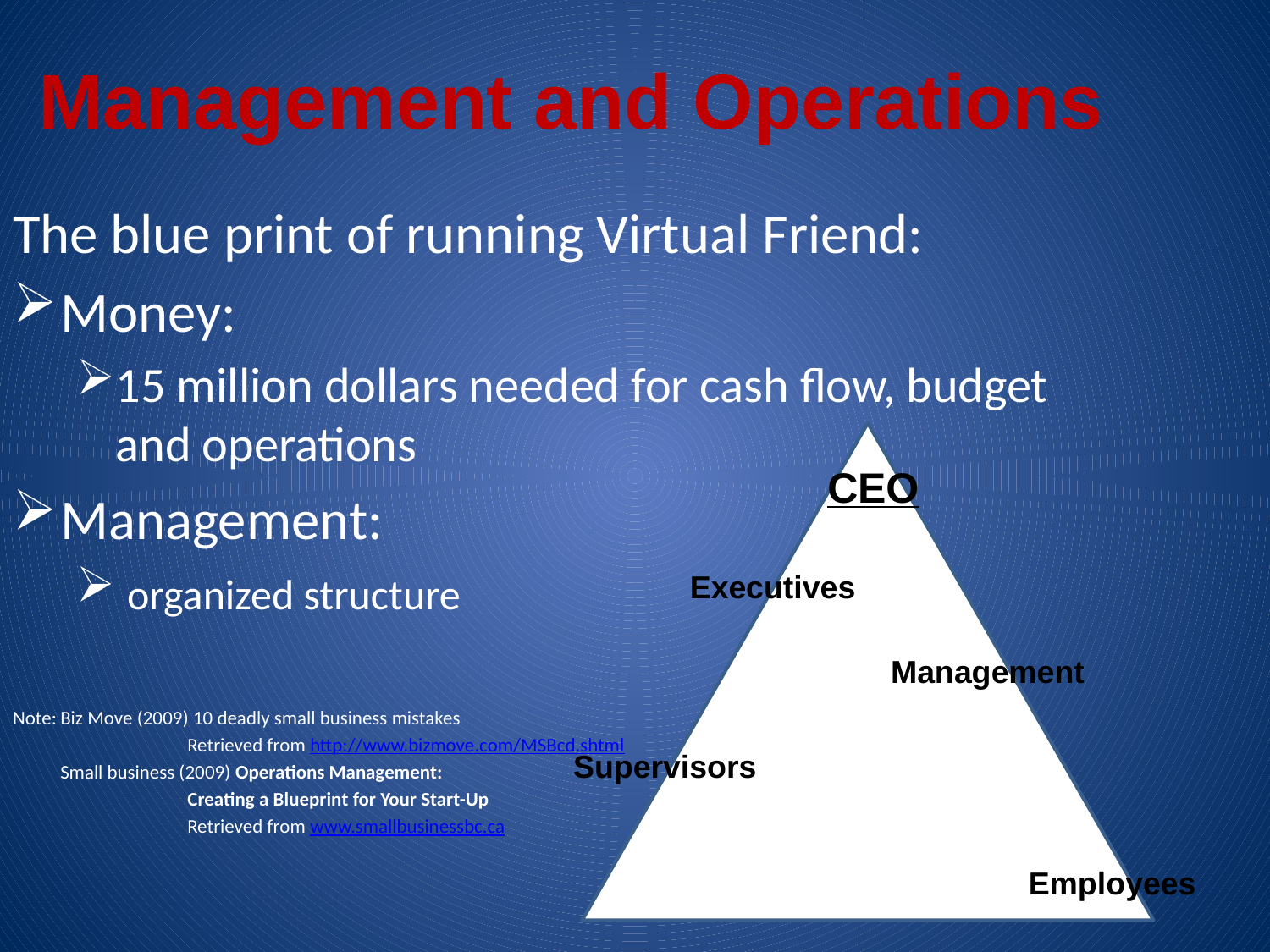

Management and Operations
The blue print of running Virtual Friend:
Money:
15 million dollars needed for cash flow, budget and operations
Management:
 organized structure

Note:	Biz Move (2009) 10 deadly small business mistakes
		Retrieved from http://www.bizmove.com/MSBcd.shtml
	Small business (2009) Operations Management:
		Creating a Blueprint for Your Start-Up
		Retrieved from www.smallbusinessbc.ca

CEO
Executives
Management
Supervisors
Employees